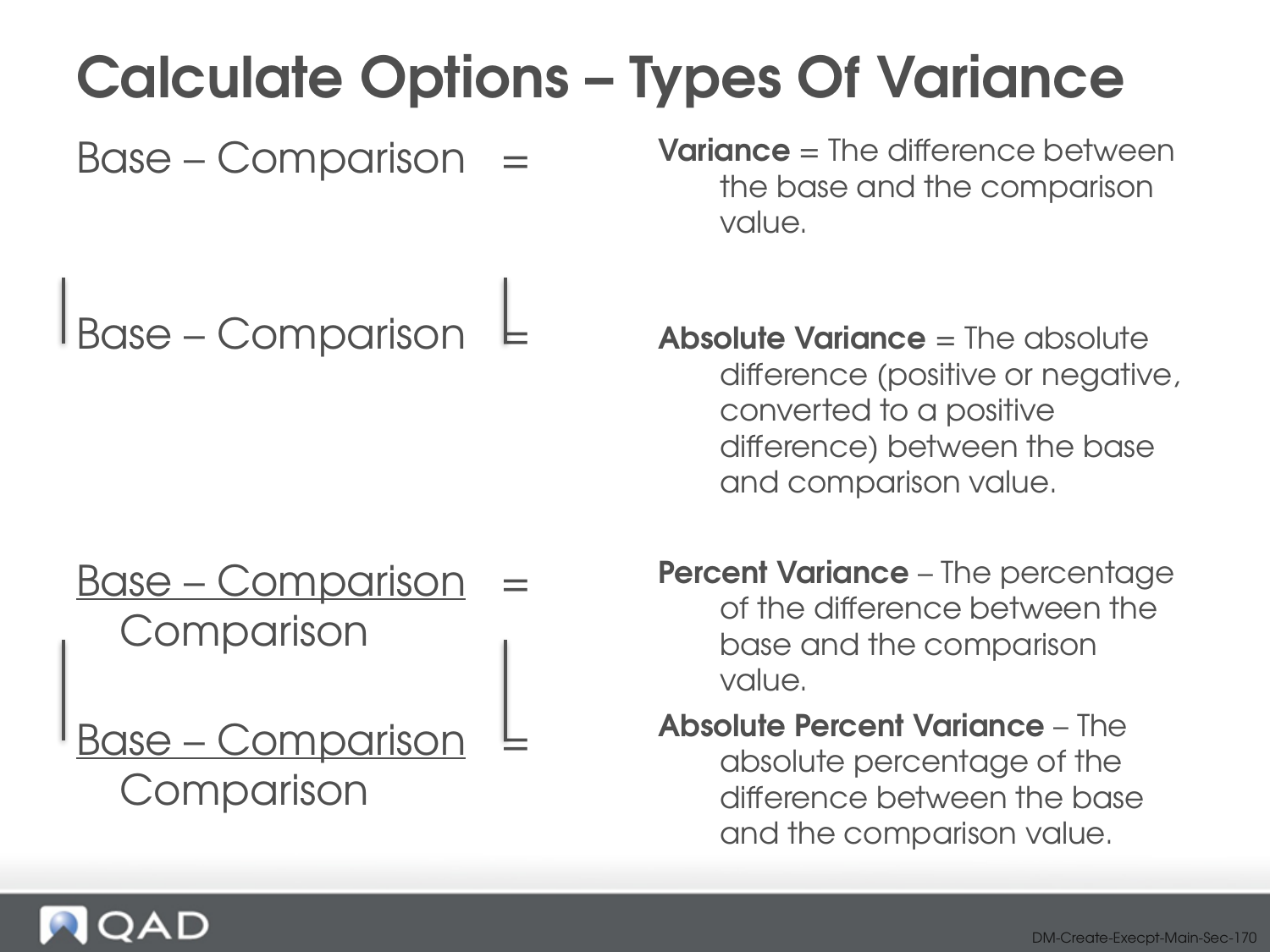

# Calculate Options – Types Of Variance
Base – Comparison   =

Base – Comparison   =

Base – Comparison   =
Comparison
Base – Comparison   =
Comparison

Variance = The difference between the base and the comparison value.

Absolute Variance = The absolute difference (positive or negative, converted to a positive difference) between the base and comparison value.

Percent Variance – The percentage of the difference between the base and the comparison value.
Absolute Percent Variance – The absolute percentage of the difference between the base and the comparison value.

DM-Create-Execpt-Main-Sec-170